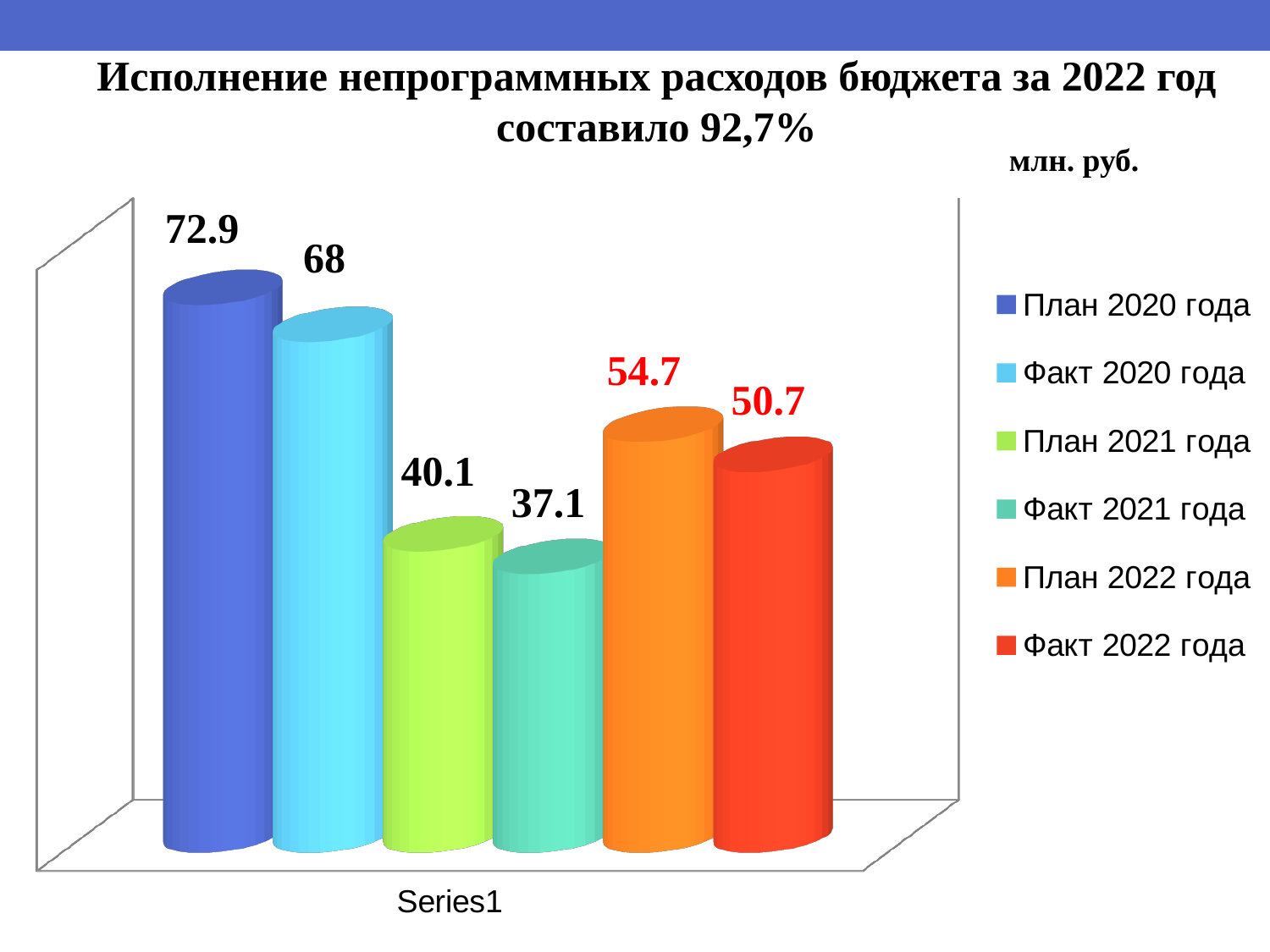

Исполнение непрограммных расходов бюджета за 2022 год составило 92,7%
млн. руб.

[unsupported chart]